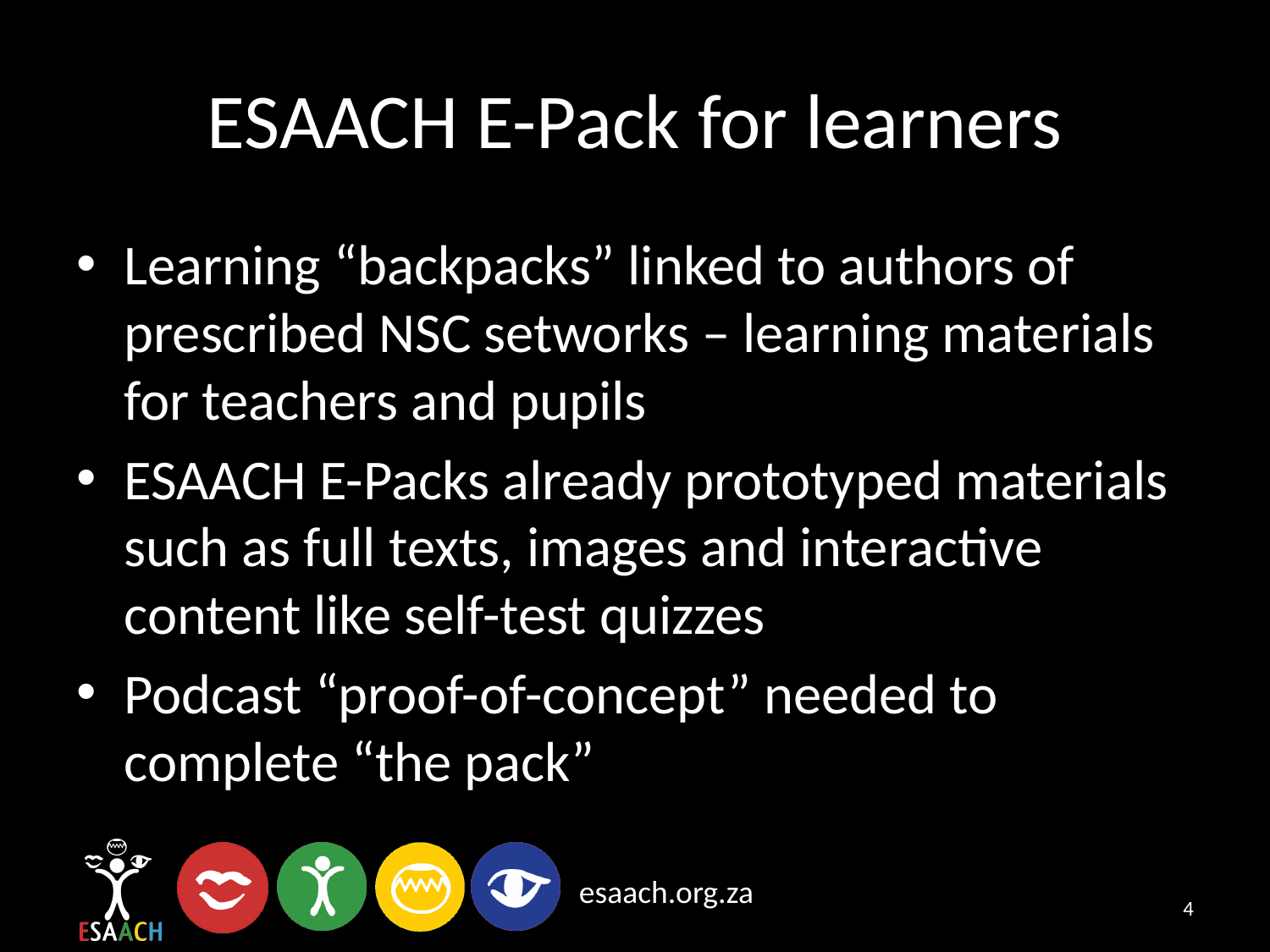

# ESAACH E-Pack for learners
Learning “backpacks” linked to authors of  prescribed NSC setworks – learning materials for teachers and pupils
ESAACH E-Packs already prototyped materials such as full texts, images and interactive content like self-test quizzes
Podcast “proof-of-concept” needed to complete “the pack”
4